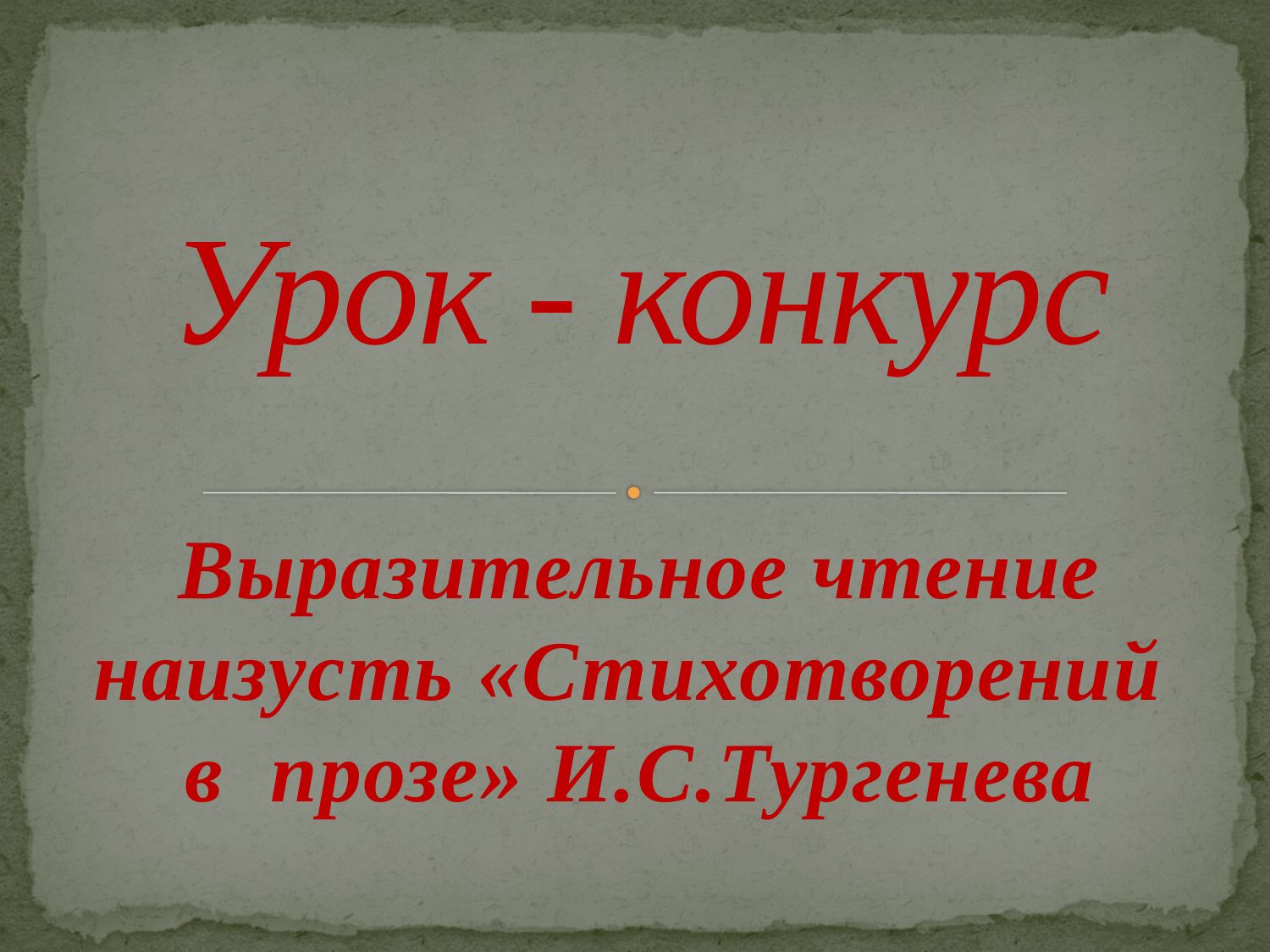

# Урок - конкурс
Выразительное чтение наизусть «Стихотворений  в  прозе» И.С.Тургенева